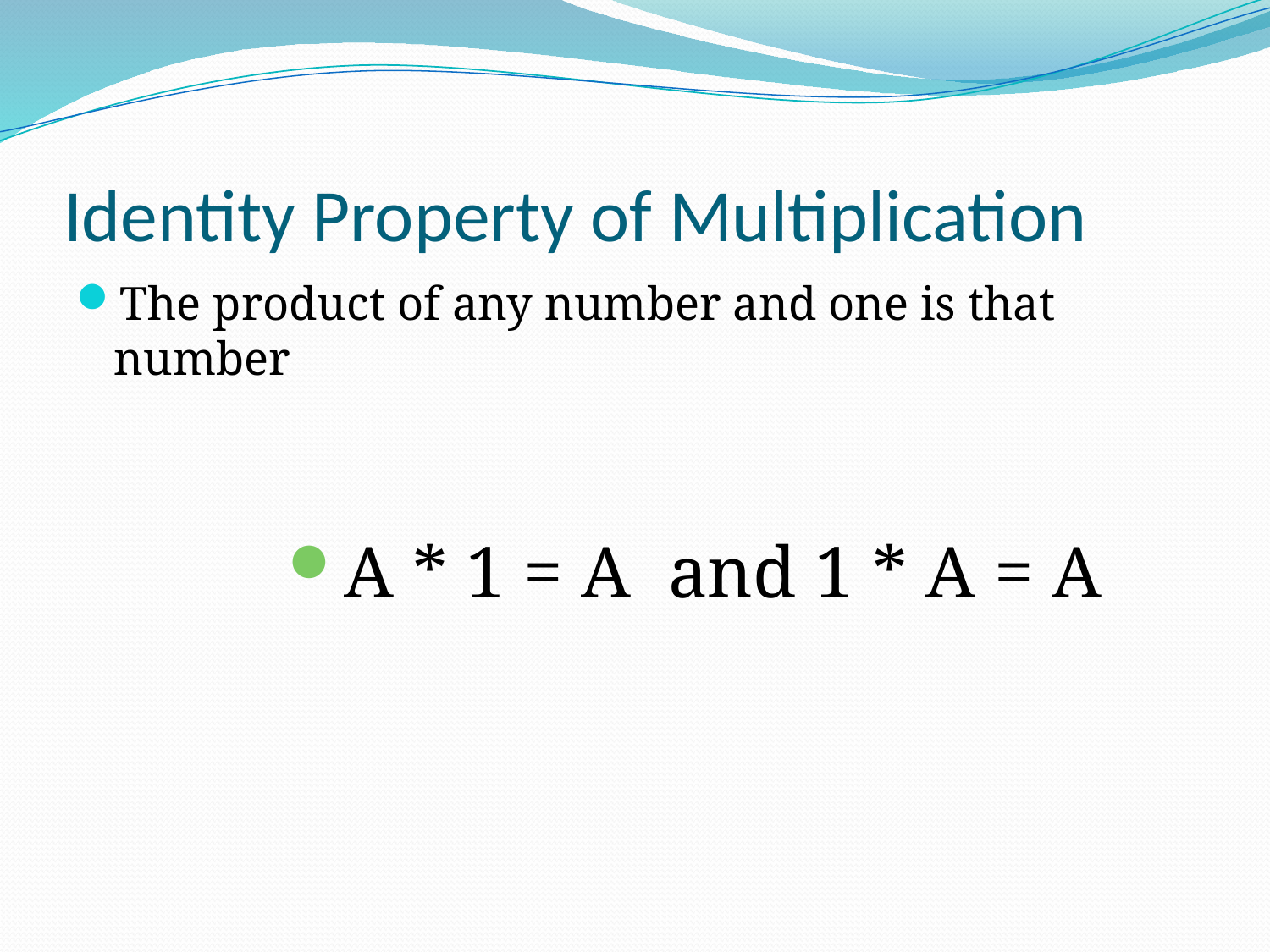

# Identity Property of Multiplication
The product of any number and one is that number

A * 1 = A  and 1 * A = A